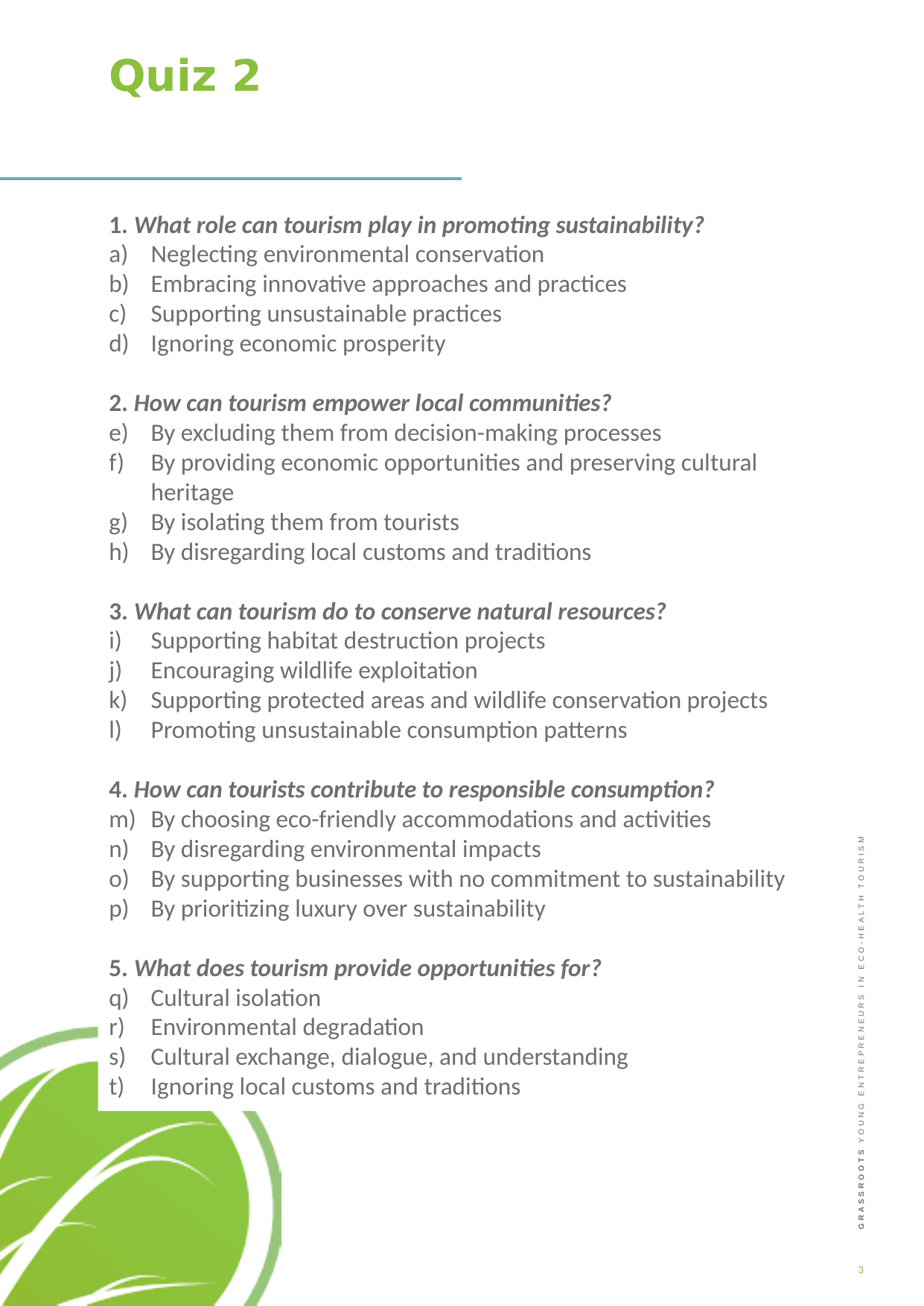

Quiz 2
1. What role can tourism play in promoting sustainability?
Neglecting environmental conservation
Embracing innovative approaches and practices
Supporting unsustainable practices
Ignoring economic prosperity
2. How can tourism empower local communities?
By excluding them from decision-making processes
By providing economic opportunities and preserving cultural heritage
By isolating them from tourists
By disregarding local customs and traditions
3. What can tourism do to conserve natural resources?
Supporting habitat destruction projects
Encouraging wildlife exploitation
Supporting protected areas and wildlife conservation projects
Promoting unsustainable consumption patterns
4. How can tourists contribute to responsible consumption?
By choosing eco-friendly accommodations and activities
By disregarding environmental impacts
By supporting businesses with no commitment to sustainability
By prioritizing luxury over sustainability
5. What does tourism provide opportunities for?
Cultural isolation
Environmental degradation
Cultural exchange, dialogue, and understanding
Ignoring local customs and traditions
3